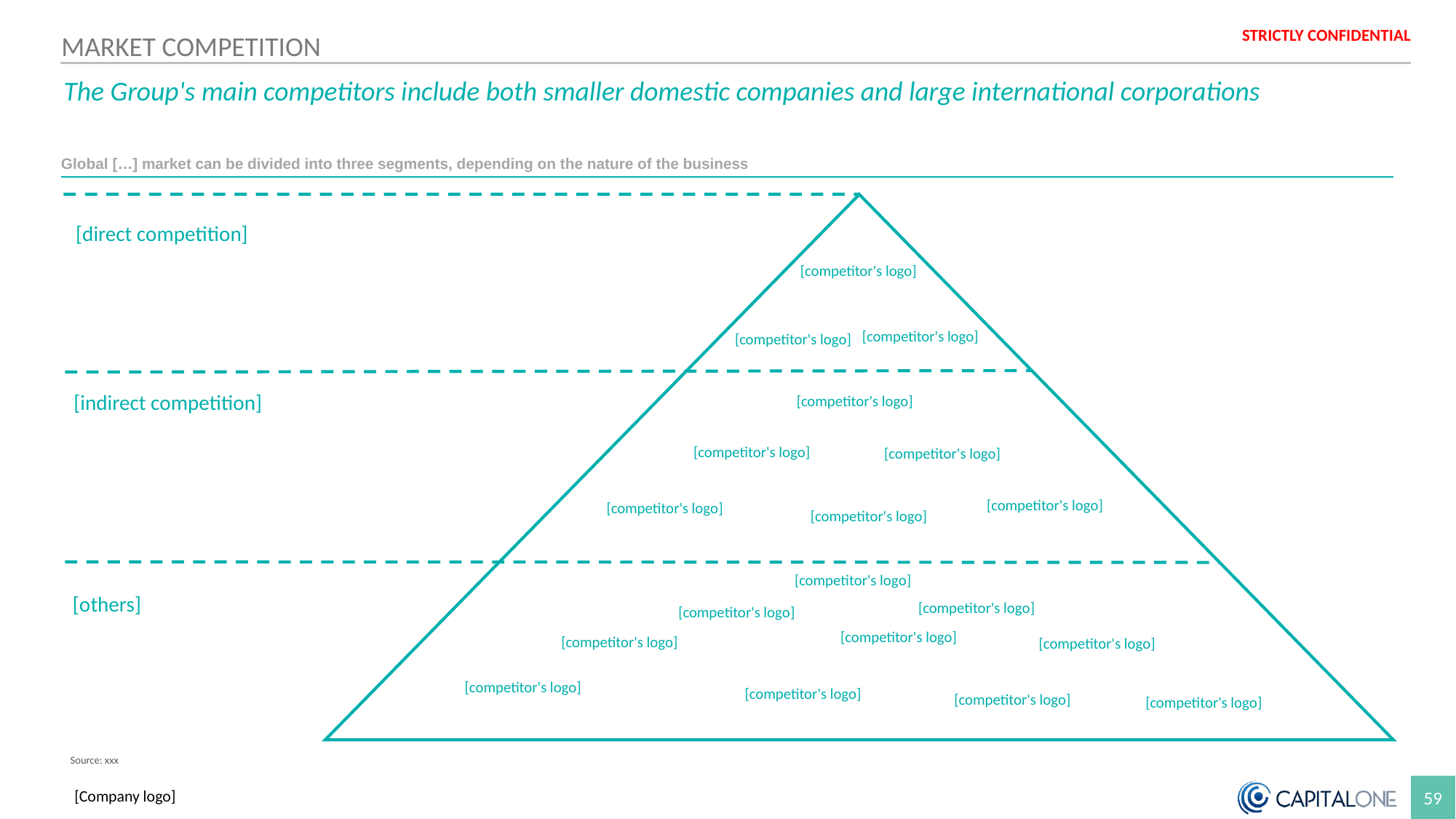

MARKET COMPETITION
The Group's main competitors include both smaller domestic companies and large international corporations

Global […] market can be divided into three segments, depending on the nature of the business

[direct competition]

[competitor's logo]

[competitor's logo]
[competitor's logo]
Kolory przewodnie Prezentacji

[competitor's logo]
[indirect competition]

[competitor's logo]
[competitor's logo]

[competitor's logo]
[competitor's logo]
[competitor's logo]

[competitor's logo]

[others]
[competitor's logo]
[competitor's logo]
[competitor's logo]
[competitor's logo]
[competitor's logo]
[competitor's logo]
[competitor's logo]
[competitor's logo]
[competitor's logo]
Source: xxx